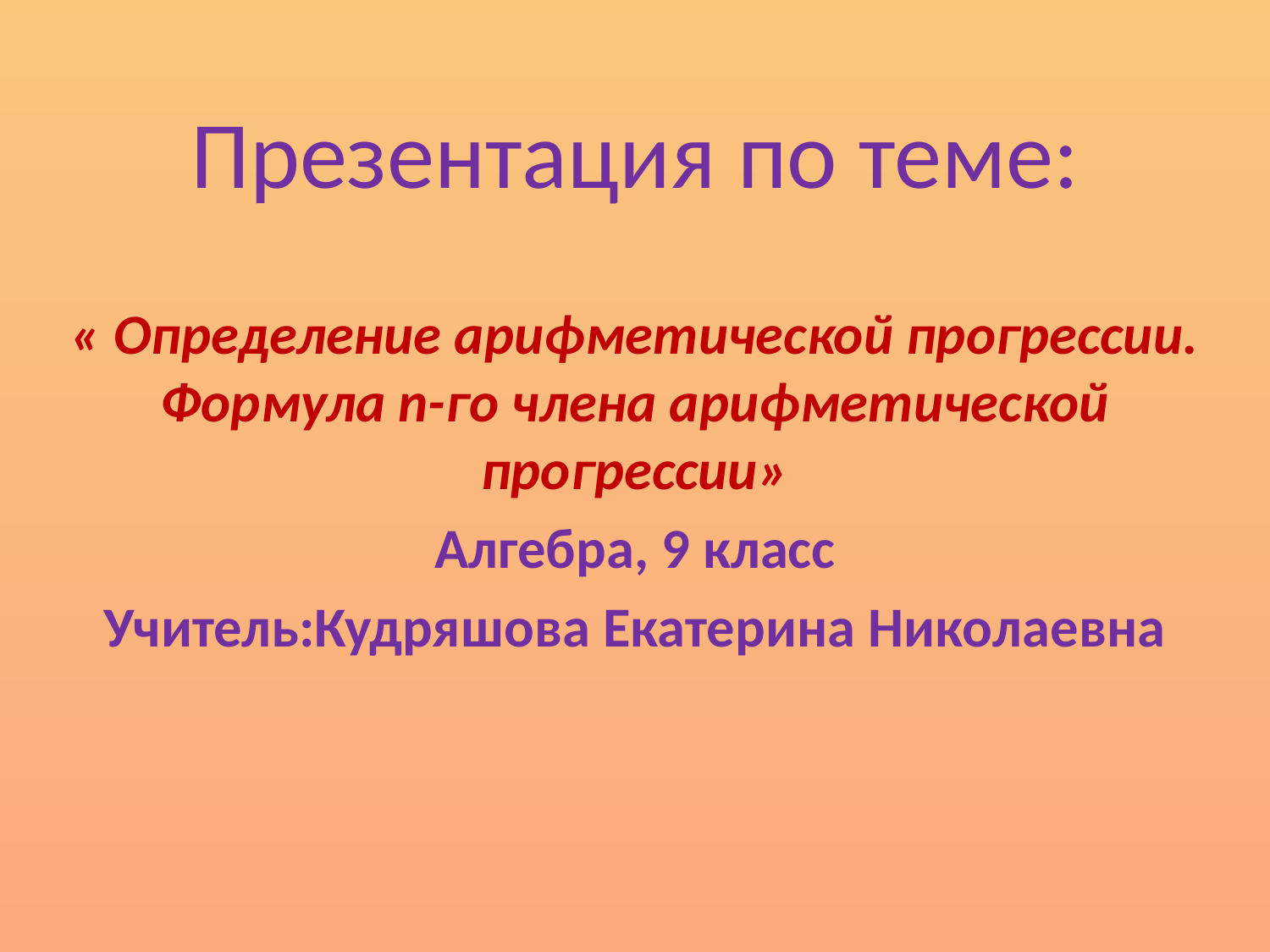

Презентация по теме:

« Определение арифметической прогрессии. Формула n-го члена арифметической прогрессии»
Алгебра, 9 класс
Учитель:Кудряшова Екатерина Николаевна